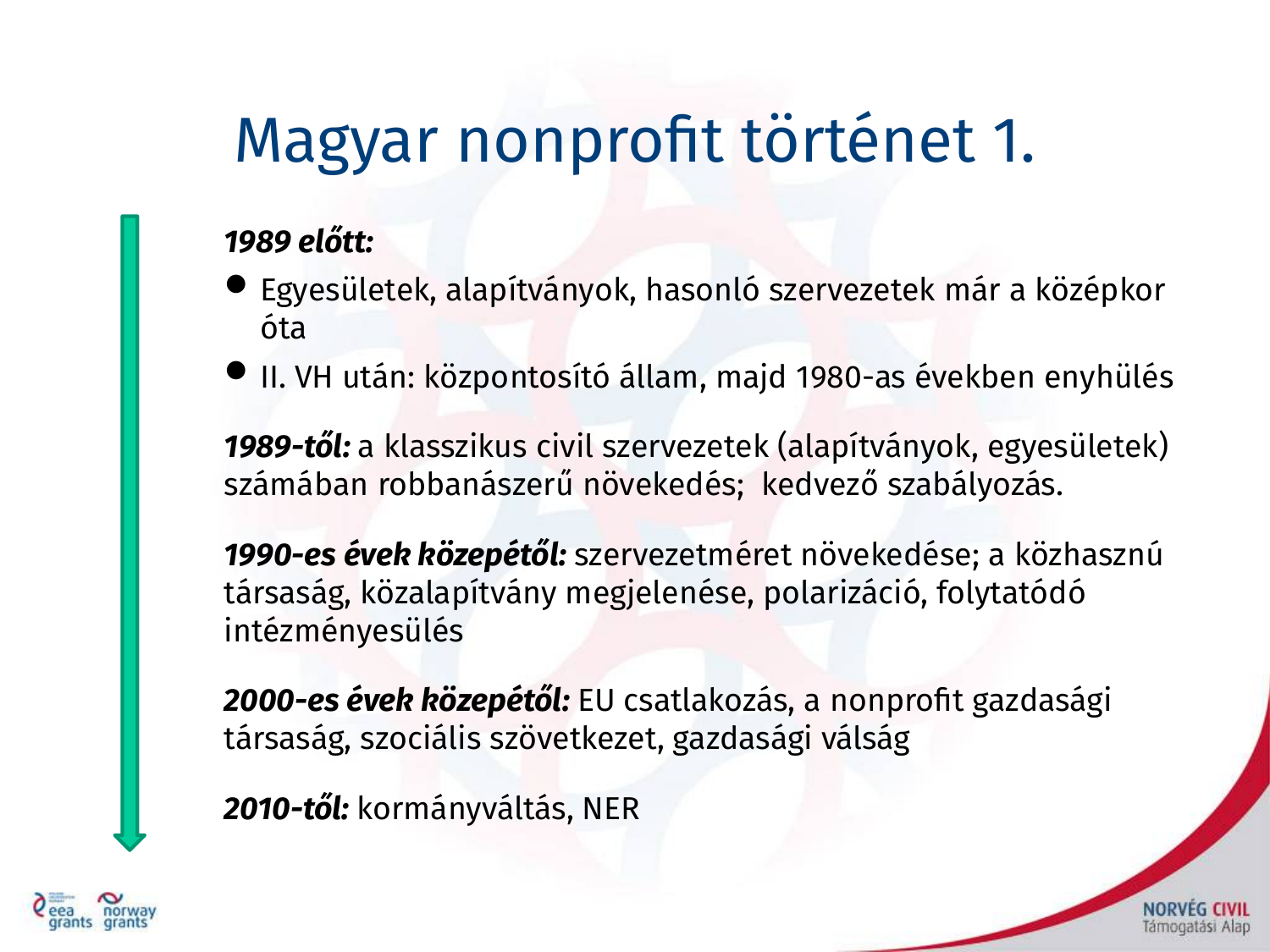

# Magyar nonprofit történet 1.
1989 előtt:
Egyesületek, alapítványok, hasonló szervezetek már a középkor óta
II. VH után: központosító állam, majd 1980-as években enyhülés
1989-től: a klasszikus civil szervezetek (alapítványok, egyesületek) számában robbanászerű növekedés;  kedvező szabályozás.
1990-es évek közepétől: szervezetméret növekedése; a közhasznú társaság, közalapítvány megjelenése, polarizáció, folytatódó intézményesülés
2000-es évek közepétől: EU csatlakozás, a nonprofit gazdasági társaság, szociális szövetkezet, gazdasági válság
2010-től: kormányváltás, NER